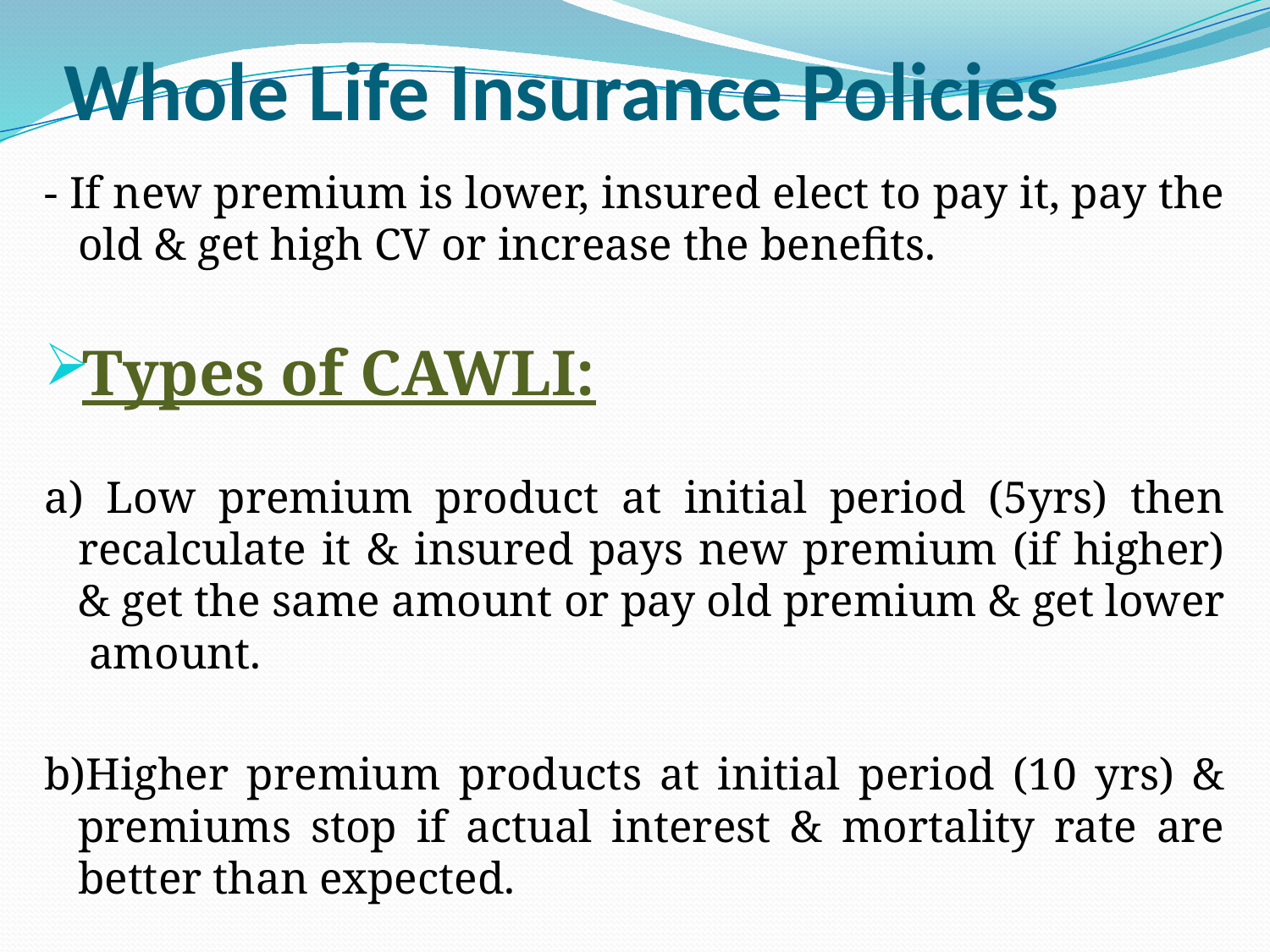

# Whole Life Insurance Policies
- If new premium is lower, insured elect to pay it, pay the old & get high CV or increase the benefits.

Types of CAWLI:

a) Low premium product at initial period (5yrs) then recalculate it & insured pays new premium (if higher) & get the same amount or pay old premium & get lower  amount.

b)Higher premium products at initial period (10 yrs) & premiums stop if actual interest & mortality rate are better than expected.